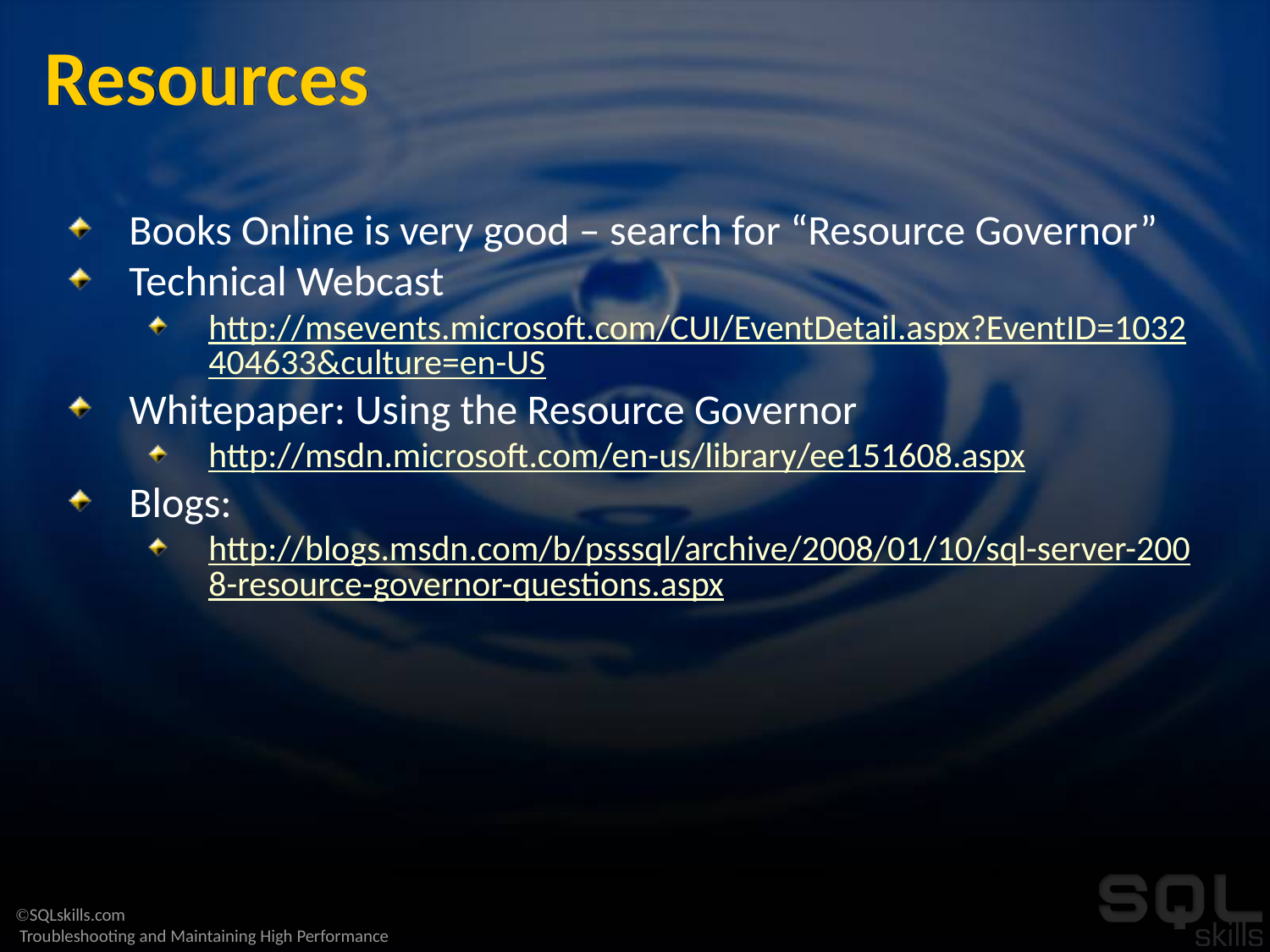

# Resources
Books Online is very good – search for “Resource Governor”
Technical Webcast
http://msevents.microsoft.com/CUI/EventDetail.aspx?EventID=1032404633&culture=en-US
Whitepaper: Using the Resource Governor
http://msdn.microsoft.com/en-us/library/ee151608.aspx
Blogs:
http://blogs.msdn.com/b/psssql/archive/2008/01/10/sql-server-2008-resource-governor-questions.aspx